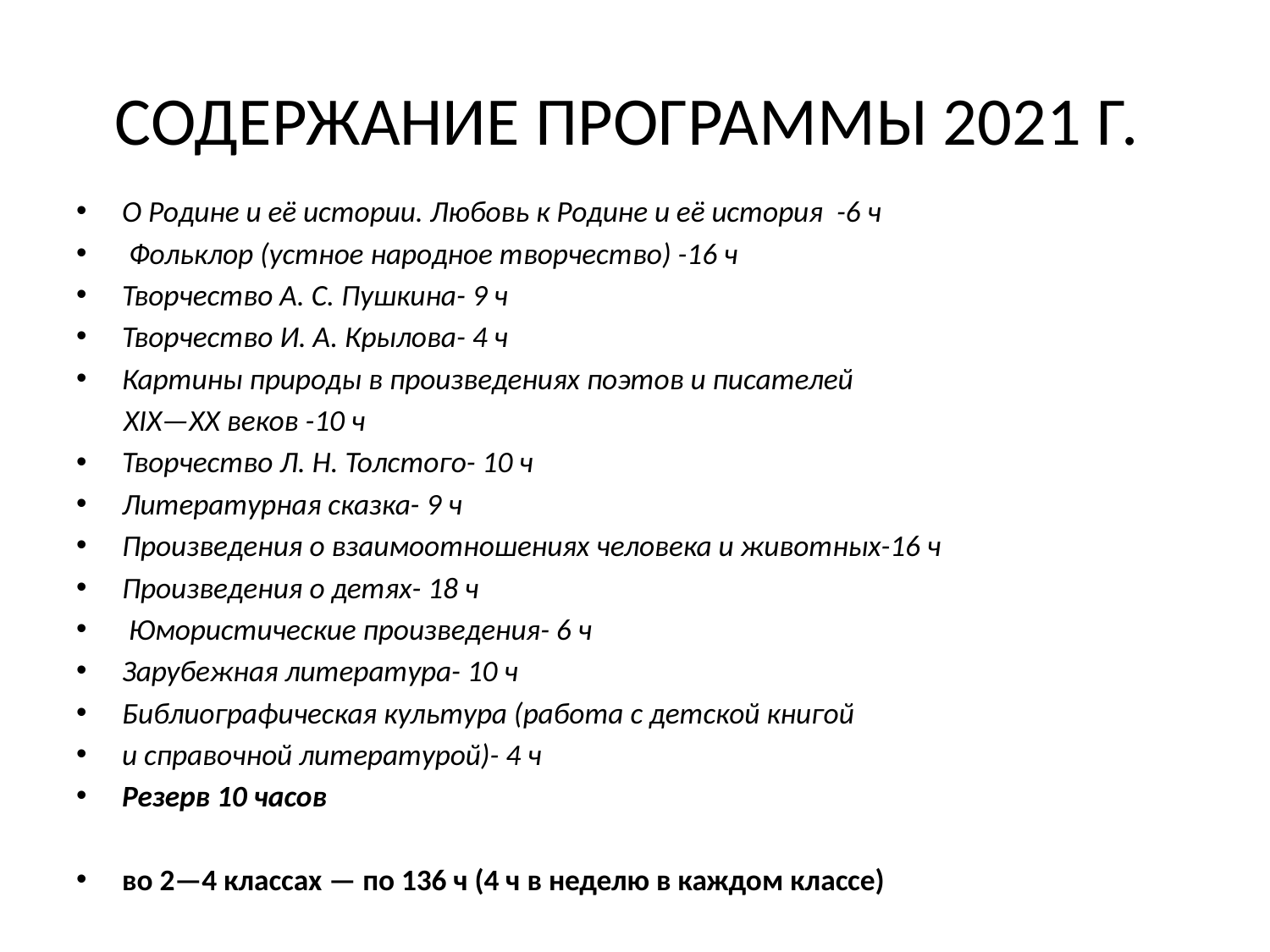

# СОДЕРЖАНИЕ ПРОГРАММЫ 2021 Г.
О Родине и её истории. Любовь к Родине и её история  -6 ч
 Фольклор (устное народное творчество) -16 ч
Творчество А. С. Пушкина- 9 ч
Творчество И. А. Крылова- 4 ч
Картины природы в произведениях поэтов и писателей
       ХIХ—ХХ веков -10 ч
Творчество Л. Н. Толстого- 10 ч
Литературная сказка- 9 ч
Произведения о взаимоотношениях человека и животных-16 ч
Произведения о детях- 18 ч
 Юмористические произведения- 6 ч
Зарубежная литература- 10 ч
Библиографическая культура (работа с детской книгой
и справочной литературой)- 4 ч
Резерв 10 часов

во 2—4 классах — по 136 ч (4 ч в неделю в каждом классе)